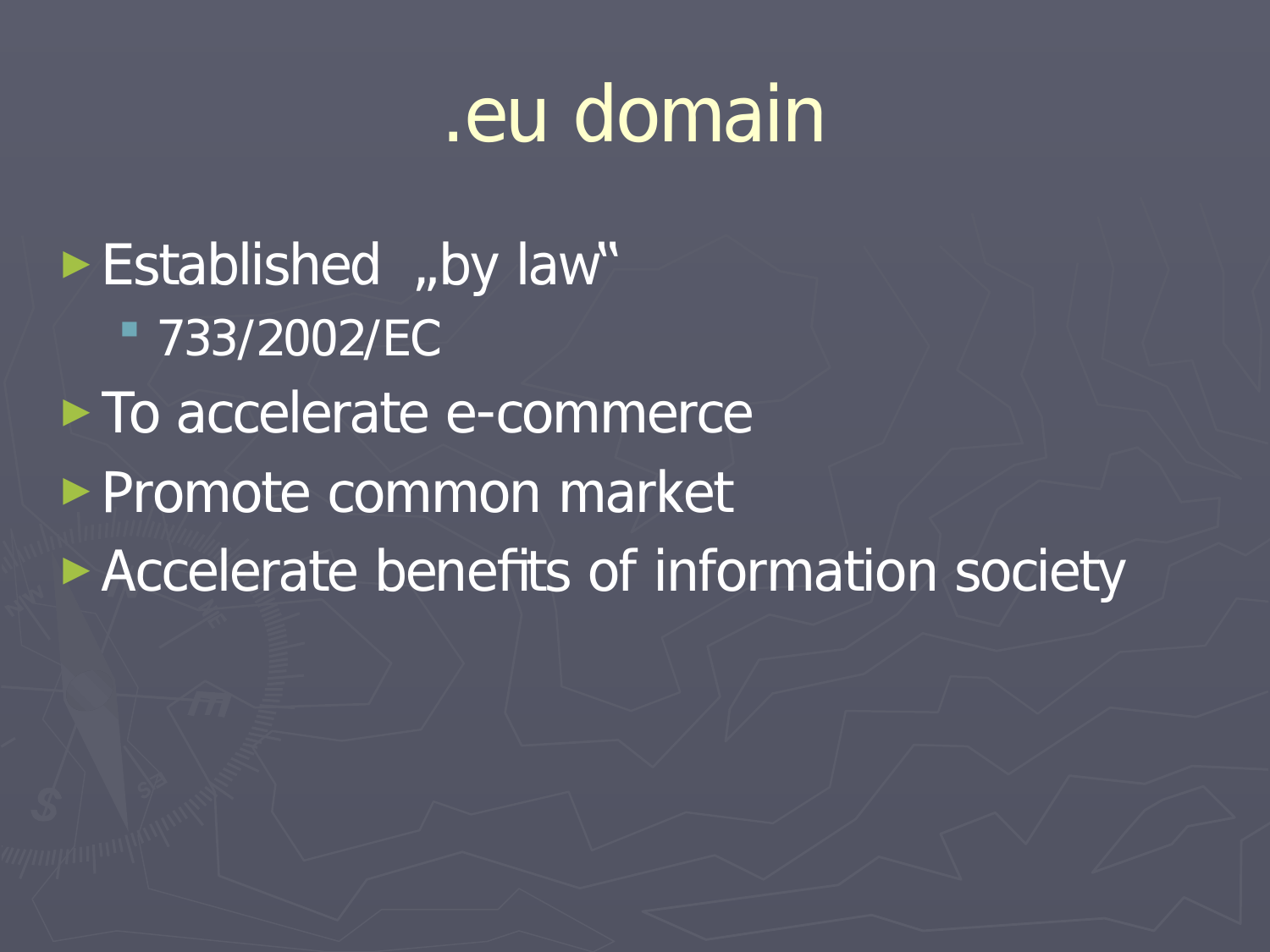

.eu domain
Established  „by law“
733/2002/EC
To accelerate e-commerce
Promote common market
Accelerate benefits of information society